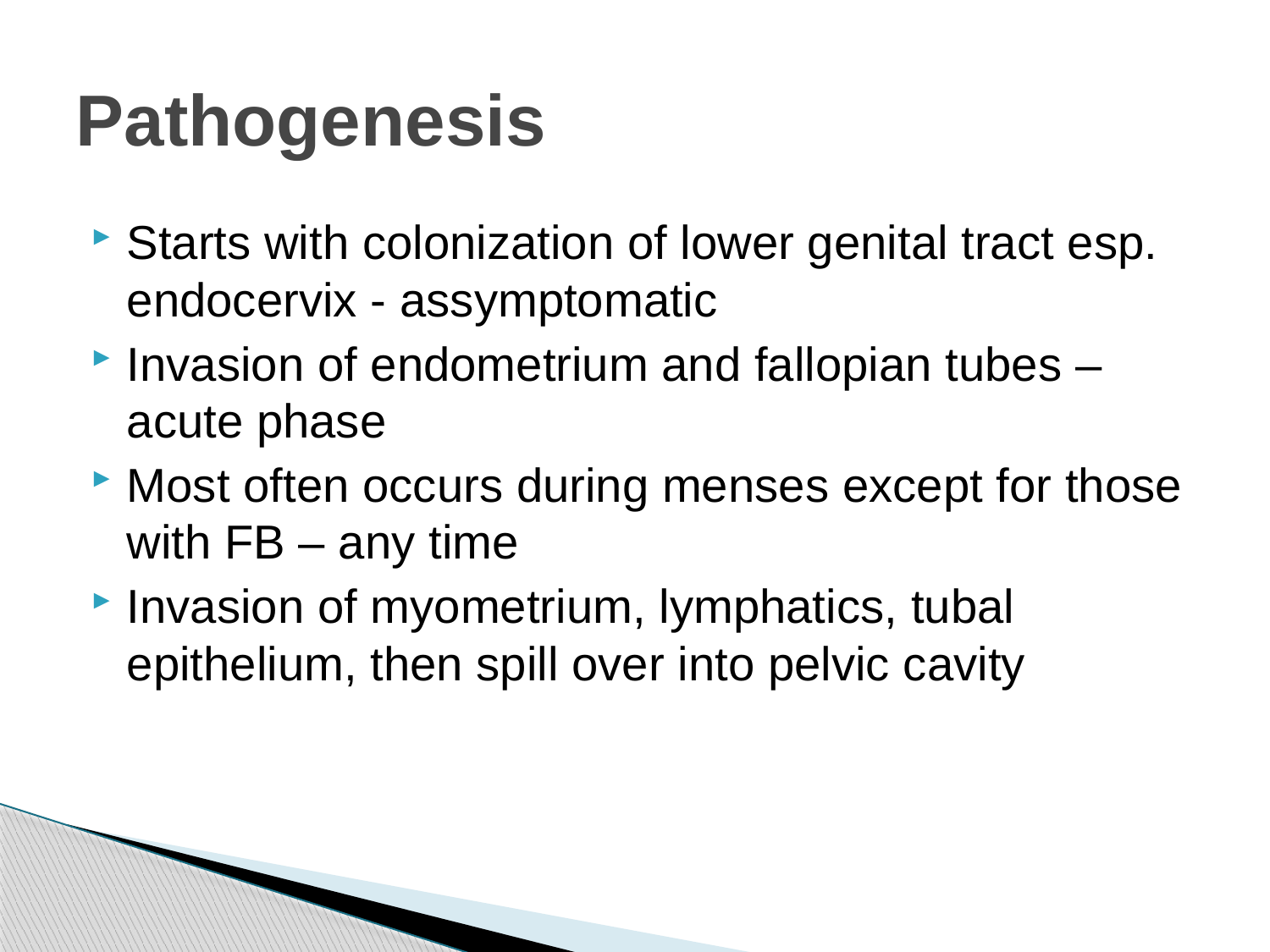

# Pathogenesis
Starts with colonization of lower genital tract esp. endocervix - assymptomatic
Invasion of endometrium and fallopian tubes – acute phase
Most often occurs during menses except for those with FB – any time
Invasion of myometrium, lymphatics, tubal epithelium, then spill over into pelvic cavity